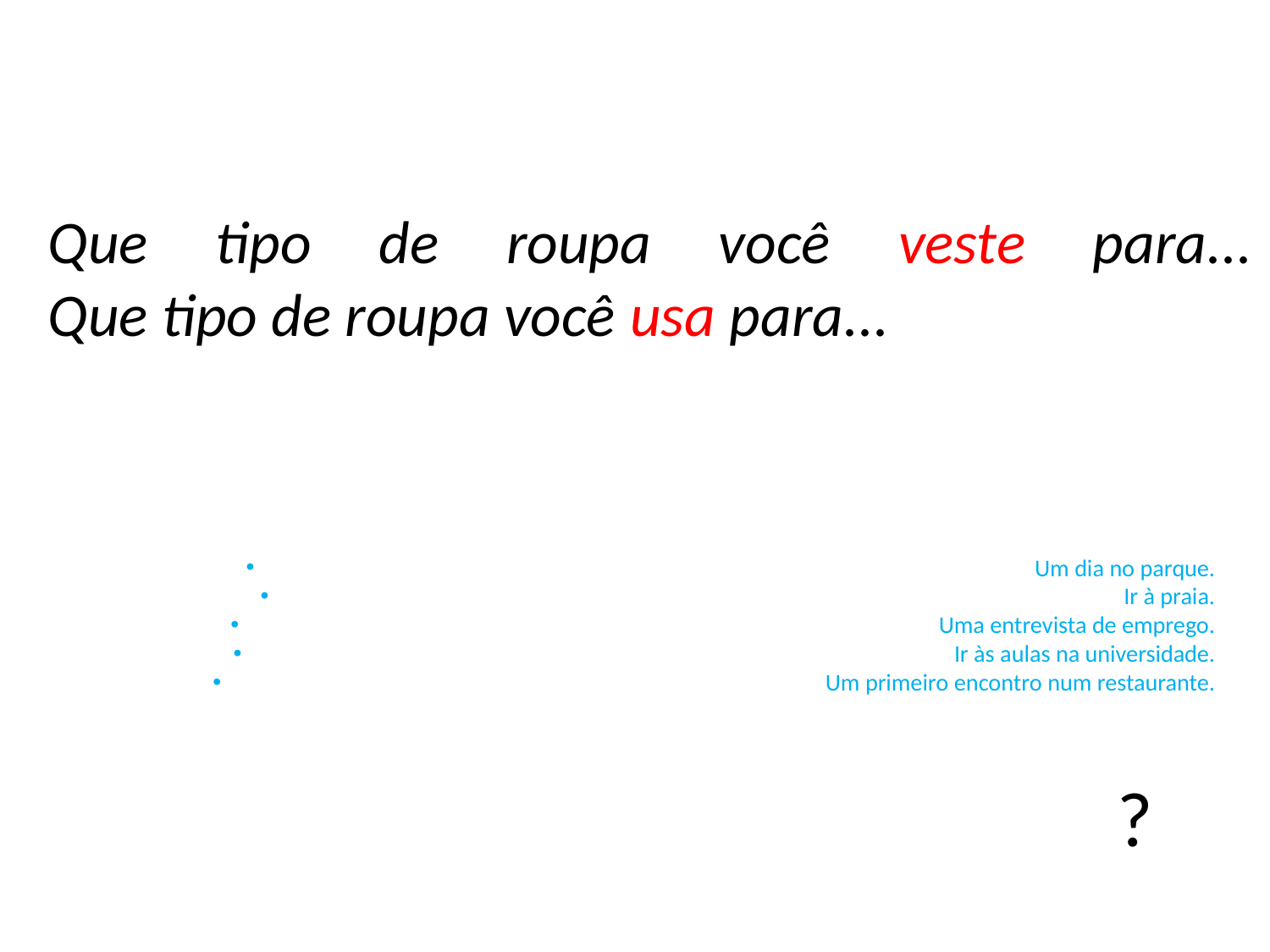

# Que tipo de roupa você veste para... Que tipo de roupa você usa para...
Um dia no parque.
Ir à praia.
Uma entrevista de emprego.
Ir às aulas na universidade.
Um primeiro encontro num restaurante.

?